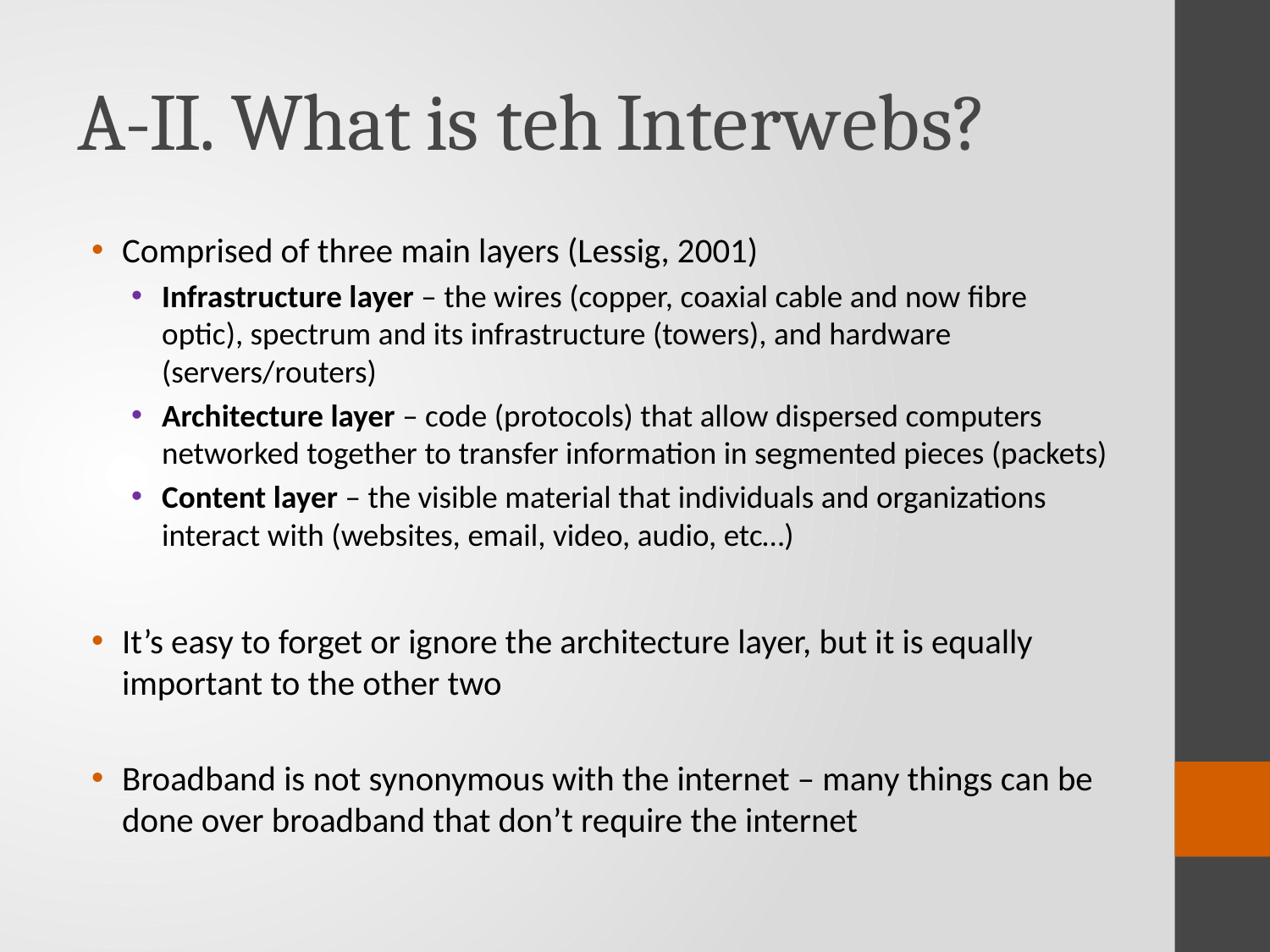

# A-II. What is teh Interwebs?
Comprised of three main layers (Lessig, 2001)
Infrastructure layer – the wires (copper, coaxial cable and now fibre optic), spectrum and its infrastructure (towers), and hardware (servers/routers)
Architecture layer – code (protocols) that allow dispersed computers networked together to transfer information in segmented pieces (packets)
Content layer – the visible material that individuals and organizations interact with (websites, email, video, audio, etc…)

It’s easy to forget or ignore the architecture layer, but it is equally important to the other two

Broadband is not synonymous with the internet – many things can be done over broadband that don’t require the internet